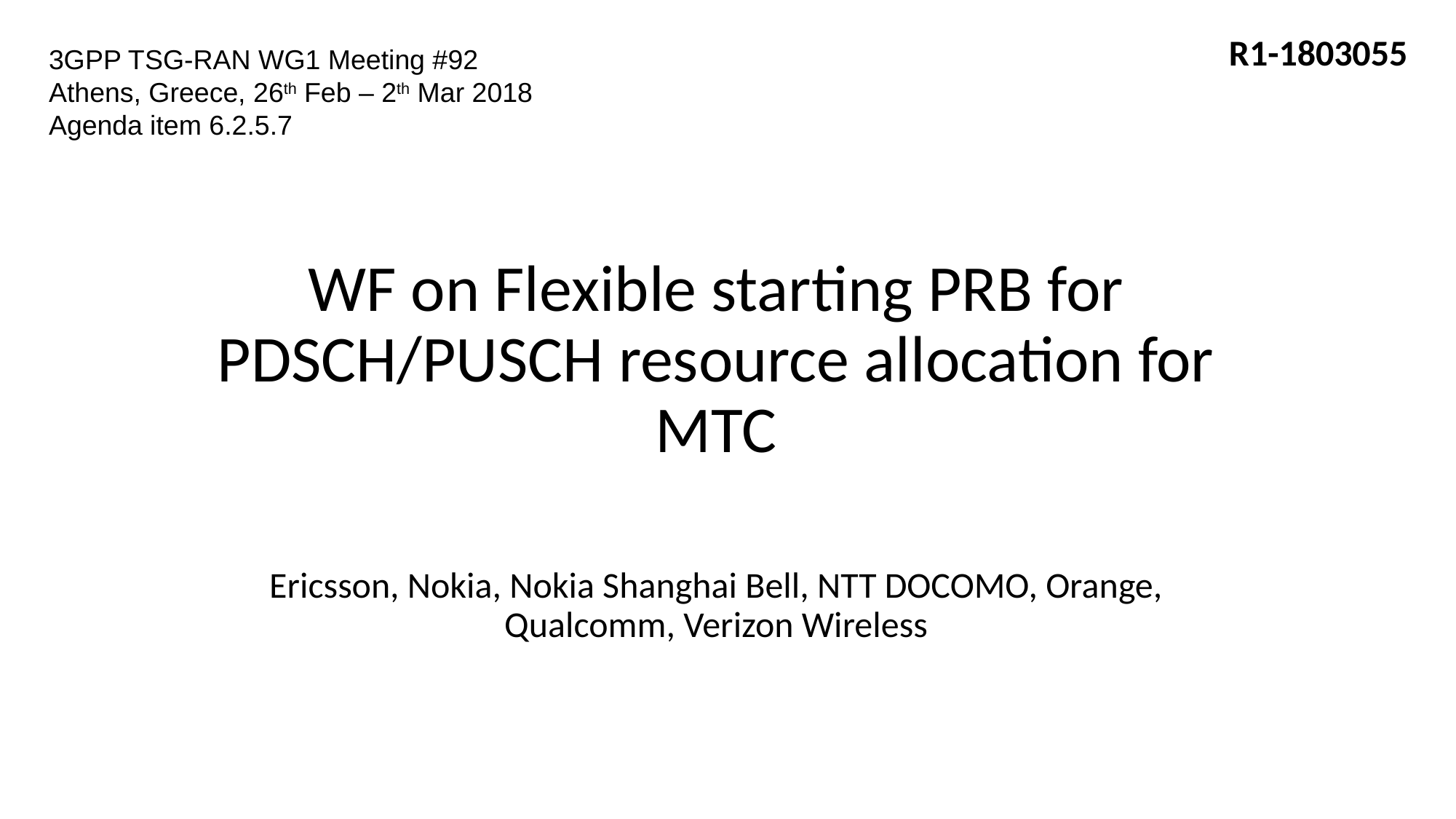

R1-1803055
3GPP TSG-RAN WG1 Meeting #92
Athens, Greece, 26th Feb – 2th Mar 2018
Agenda item 6.2.5.7
# WF on Flexible starting PRB for PDSCH/PUSCH resource allocation for MTC
Ericsson, Nokia, Nokia Shanghai Bell, NTT DOCOMO, Orange, Qualcomm, Verizon Wireless